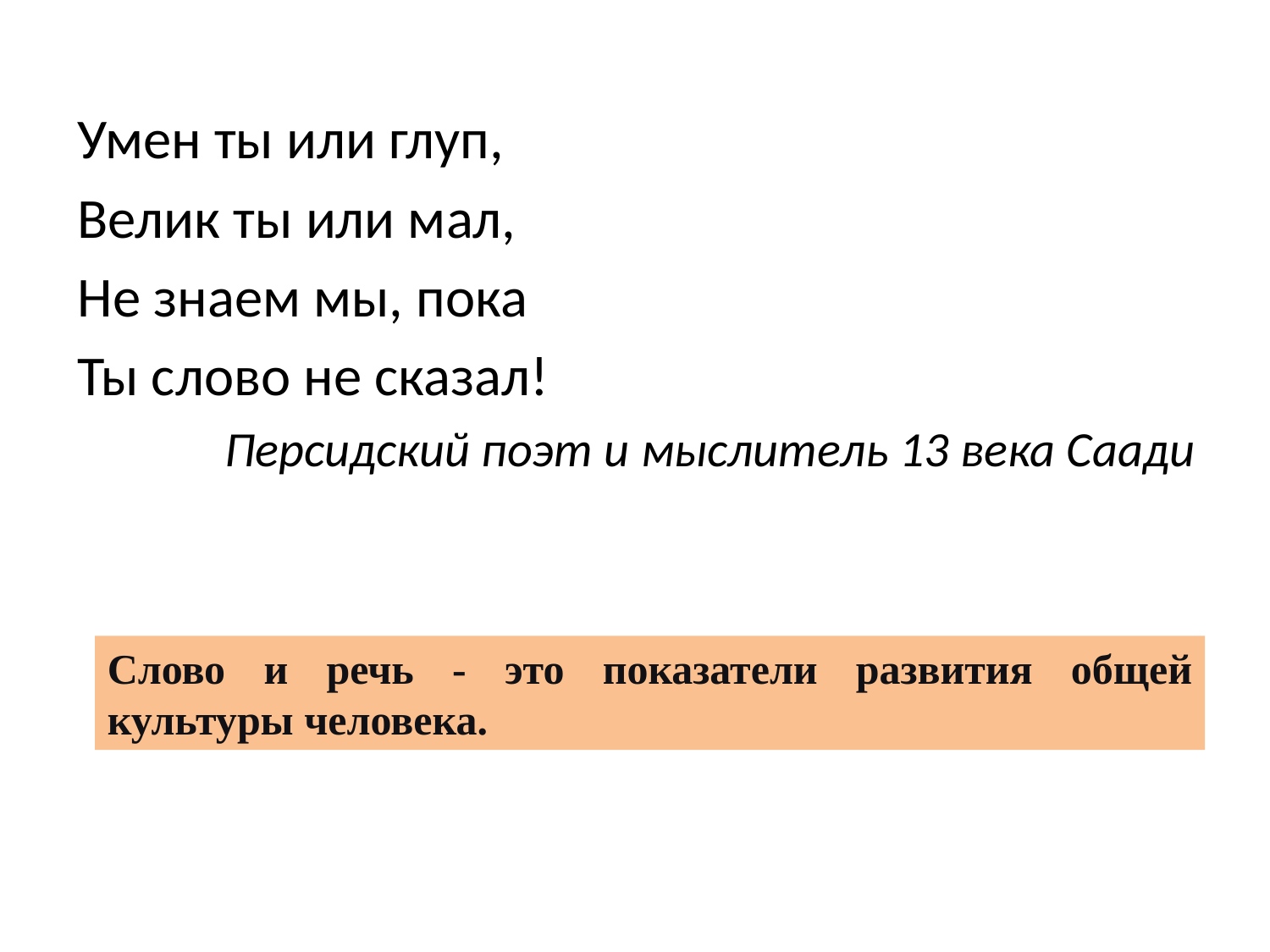

Умен ты или глуп,
Велик ты или мал,
Не знаем мы, пока
Ты слово не сказал!
Персидский поэт и мыслитель 13 века Саади
Слово и речь - это показатели развития общей культуры человека.